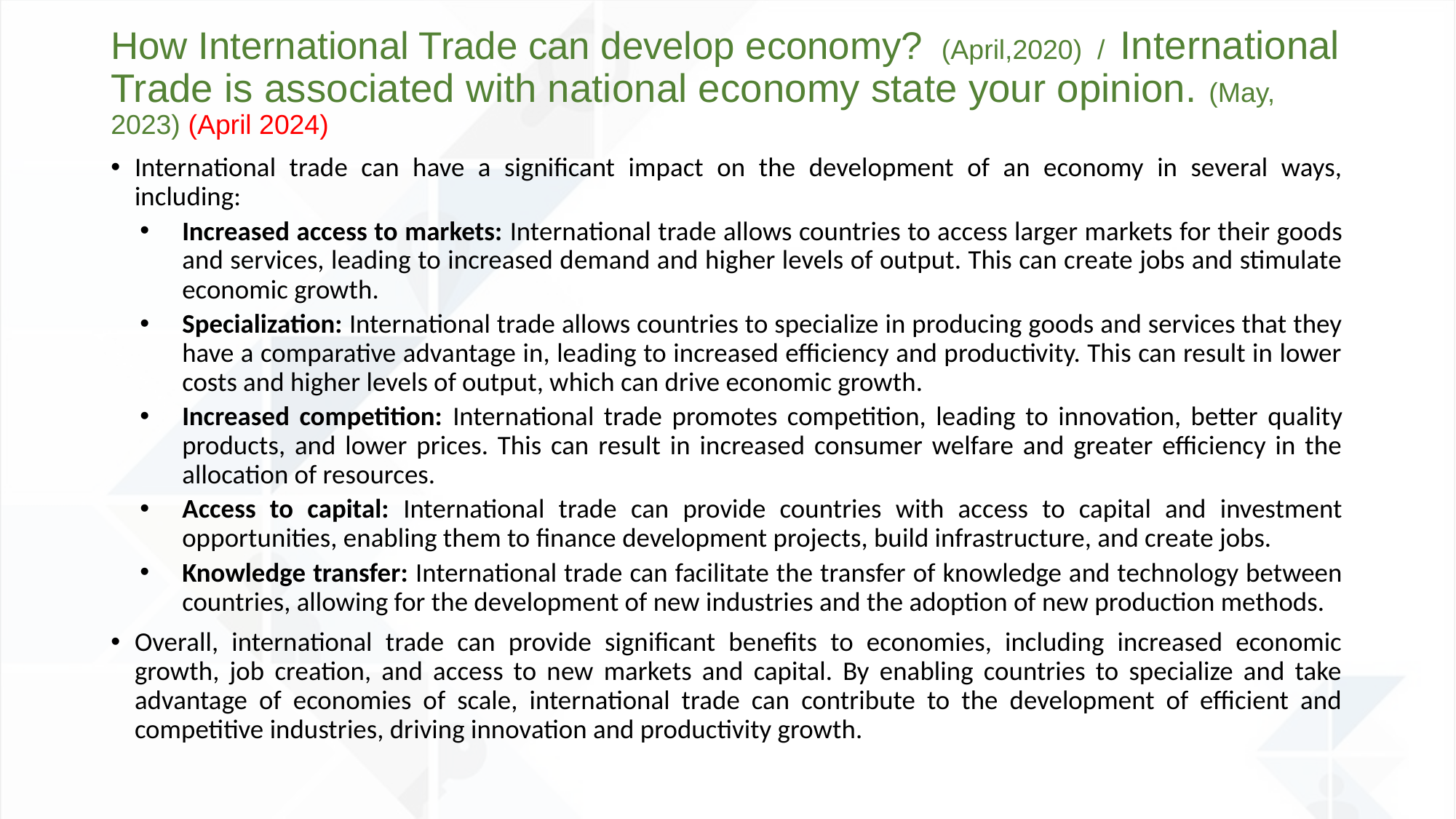

# How International Trade can develop economy?  (April,2020)  /  International Trade is associated with national economy state your opinion. (May, 2023) (April 2024)
International trade can have a significant impact on the development of an economy in several ways, including:
Increased access to markets: International trade allows countries to access larger markets for their goods and services, leading to increased demand and higher levels of output. This can create jobs and stimulate economic growth.
Specialization: International trade allows countries to specialize in producing goods and services that they have a comparative advantage in, leading to increased efficiency and productivity. This can result in lower costs and higher levels of output, which can drive economic growth.
Increased competition: International trade promotes competition, leading to innovation, better quality products, and lower prices. This can result in increased consumer welfare and greater efficiency in the allocation of resources.
Access to capital: International trade can provide countries with access to capital and investment opportunities, enabling them to finance development projects, build infrastructure, and create jobs.
Knowledge transfer: International trade can facilitate the transfer of knowledge and technology between countries, allowing for the development of new industries and the adoption of new production methods.
Overall, international trade can provide significant benefits to economies, including increased economic growth, job creation, and access to new markets and capital. By enabling countries to specialize and take advantage of economies of scale, international trade can contribute to the development of efficient and competitive industries, driving innovation and productivity growth.